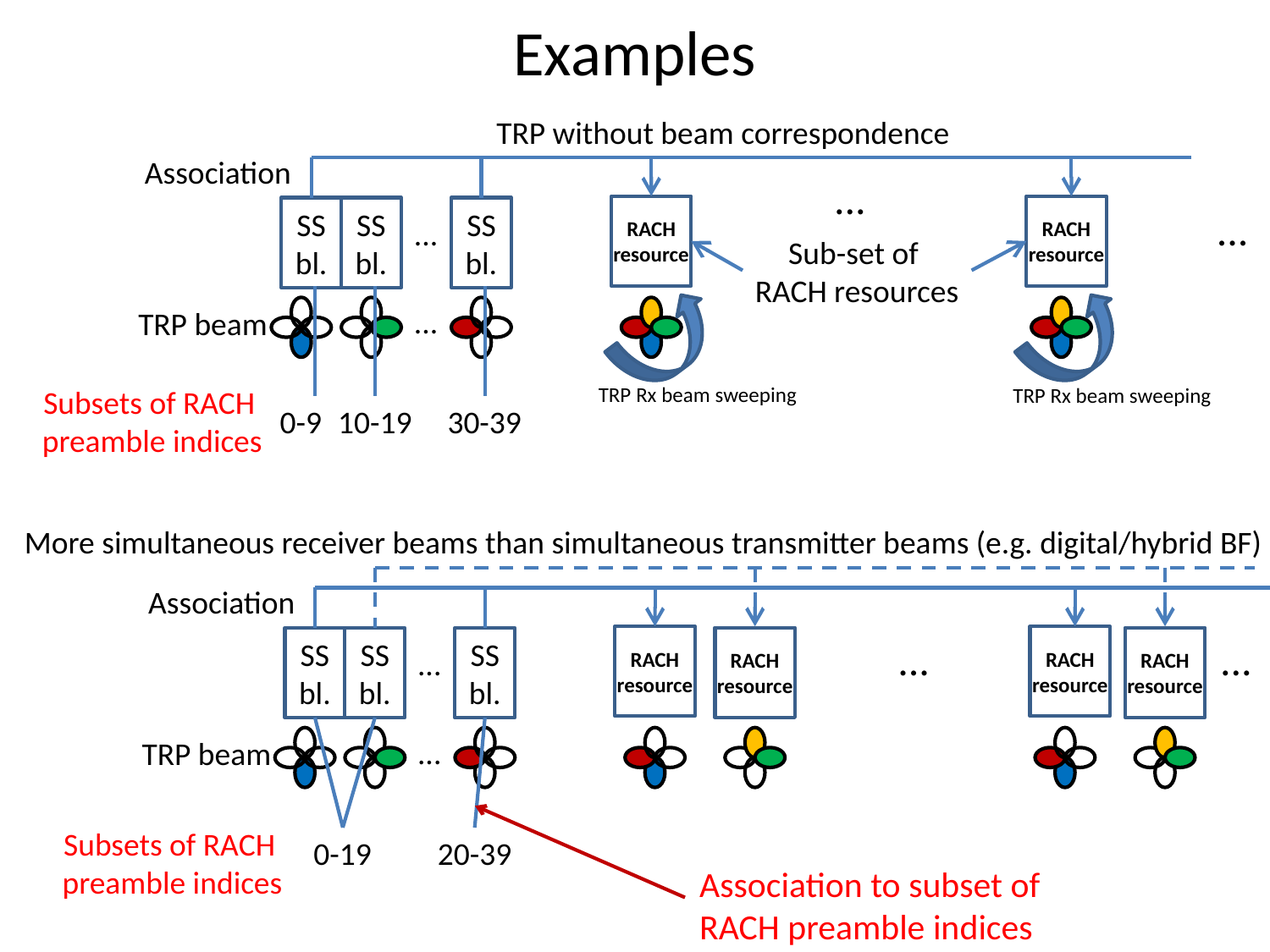

# Examples

TRP without beam correspondence
Association
...
RACH resource
RACH resource
...
SS
bl.
SS
bl.
SS bl.
...
Sub-set of
RACH resources

...
TRP beam

TRP Rx beam sweeping
Subsets of RACH
preamble indices
TRP Rx beam sweeping
0-9
10-19
30-39
More simultaneous receiver beams than simultaneous transmitter beams (e.g. digital/hybrid BF)
Association
RACH resource
RACH resource
RACH resource
...
RACH resource
...
SS
bl.
SS
bl.
SS bl.
...
...
TRP beam

Subsets of RACH
preamble indices
0-19
20-39
Association to subset of
RACH preamble indices